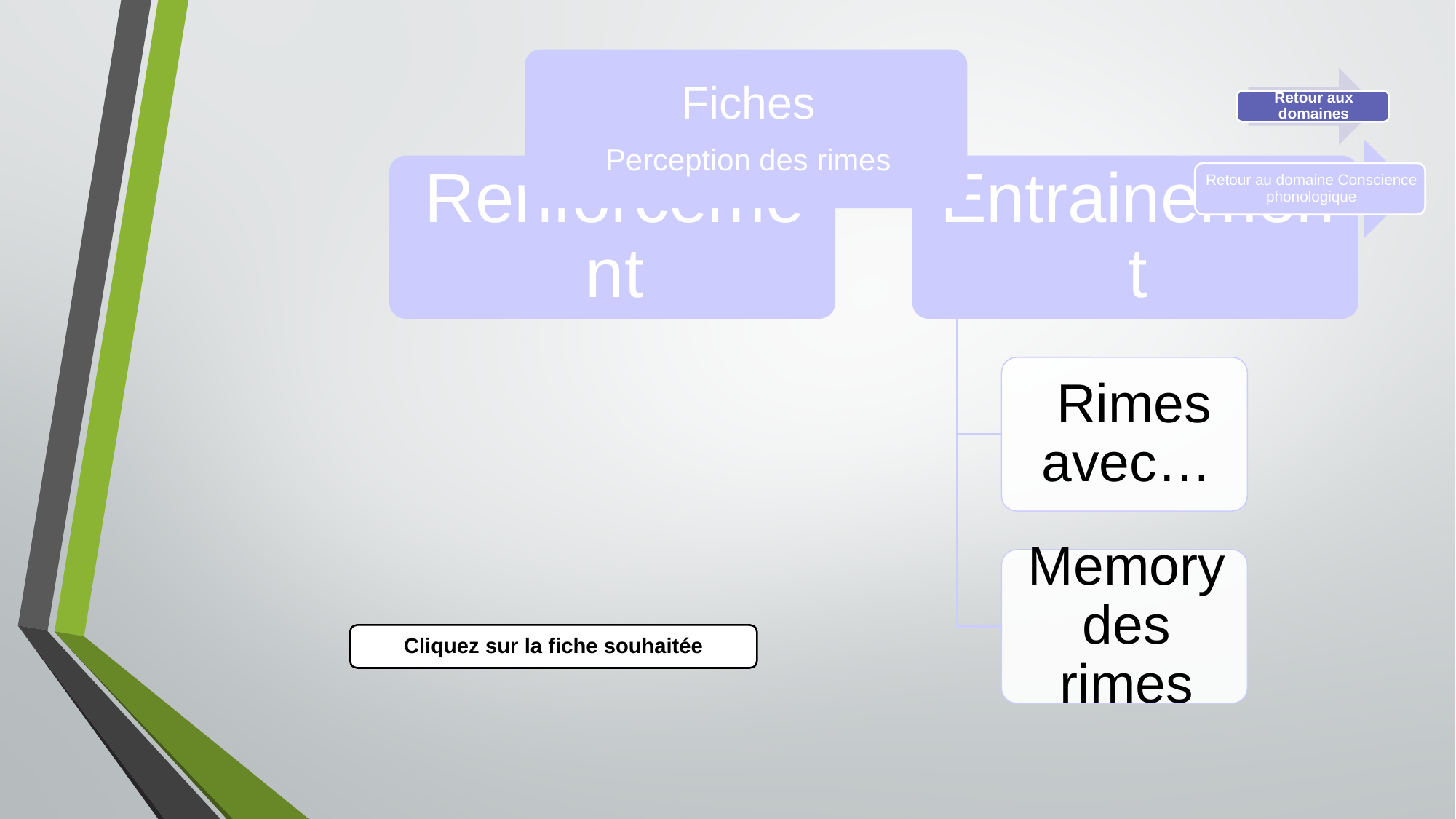

Fiches
Perception des rimes
Retour aux domaines
Renforcement
Entrainement
 Rimes avec…
Memory des rimes
Retour au domaine Conscience phonologique

Cliquez sur la fiche souhaitée